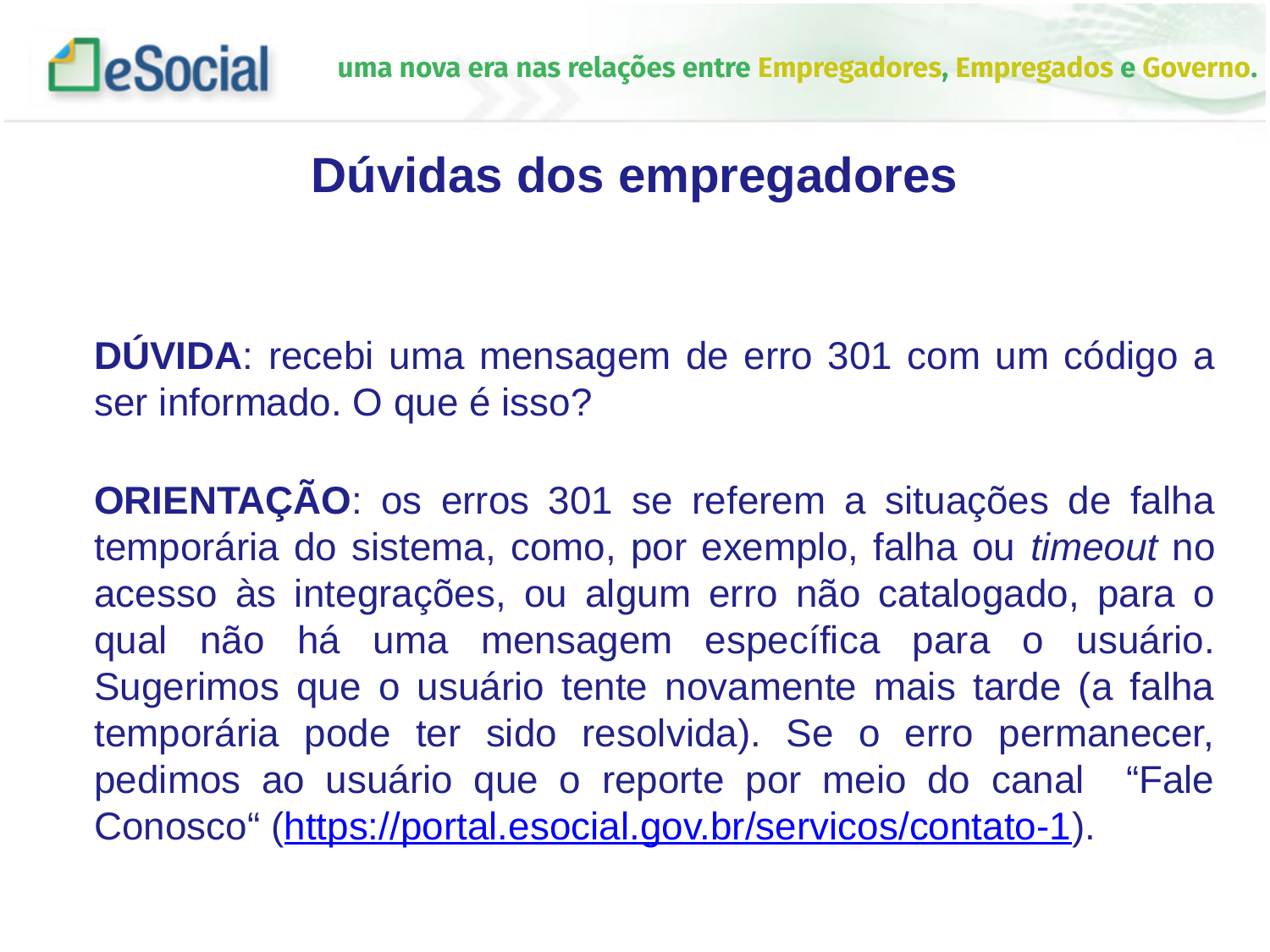

Dúvidas dos empregadores
DÚVIDA: recebi uma mensagem de erro 301 com um código a ser informado. O que é isso?

ORIENTAÇÃO: os erros 301 se referem a situações de falha temporária do sistema, como, por exemplo, falha ou timeout no acesso às integrações, ou algum erro não catalogado, para o qual não há uma mensagem específica para o usuário. Sugerimos que o usuário tente novamente mais tarde (a falha temporária pode ter sido resolvida). Se o erro permanecer, pedimos ao usuário que o reporte por meio do canal  “Fale Conosco“ (https://portal.esocial.gov.br/servicos/contato-1).